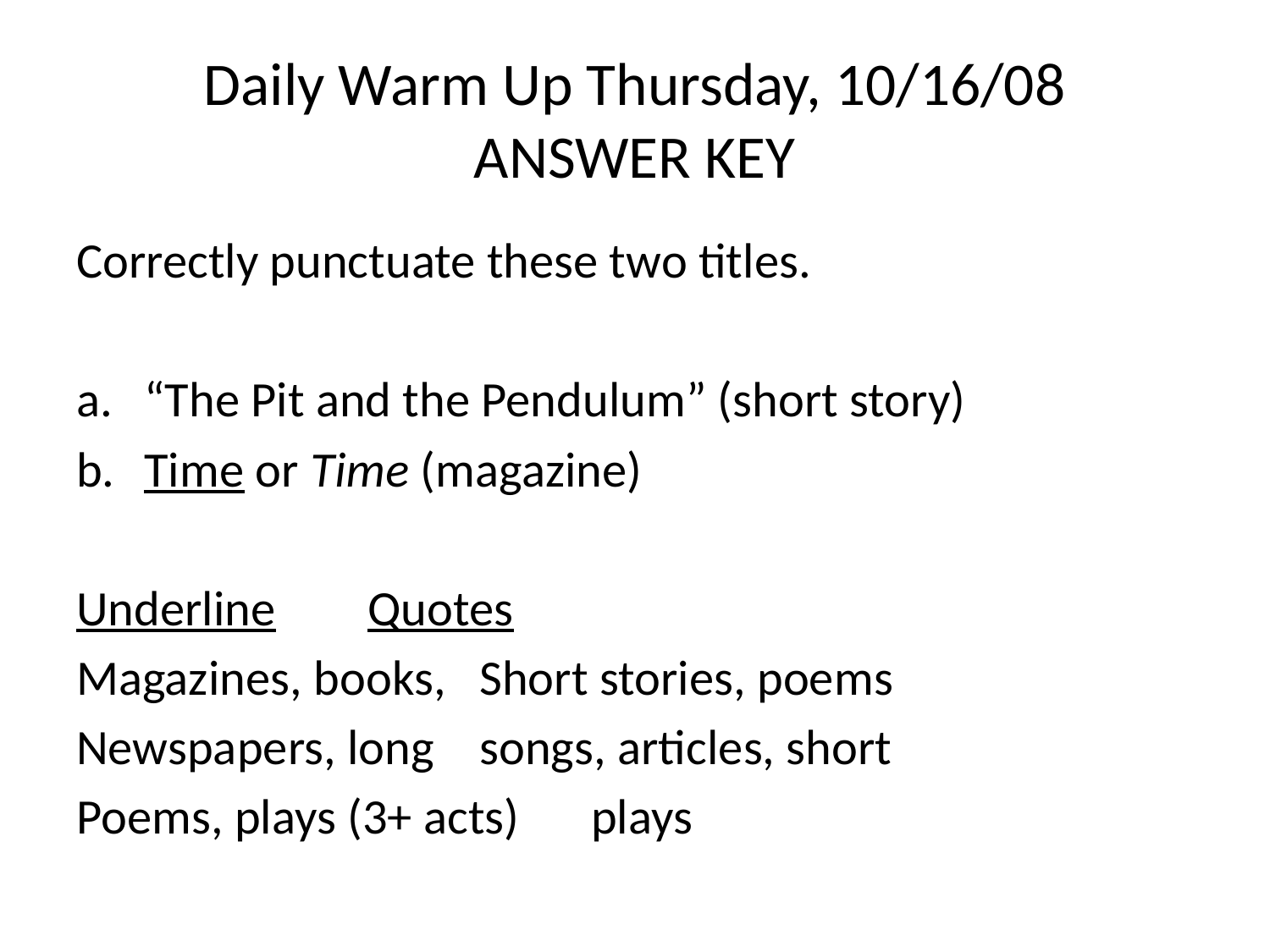

# Daily Warm Up Thursday, 10/16/08 ANSWER KEY
Correctly punctuate these two titles.

“The Pit and the Pendulum” (short story)
Time or Time (magazine)

Underline				Quotes
Magazines, books,		Short stories, poems
Newspapers, long 		songs, articles, short
Poems, plays (3+ acts)		plays